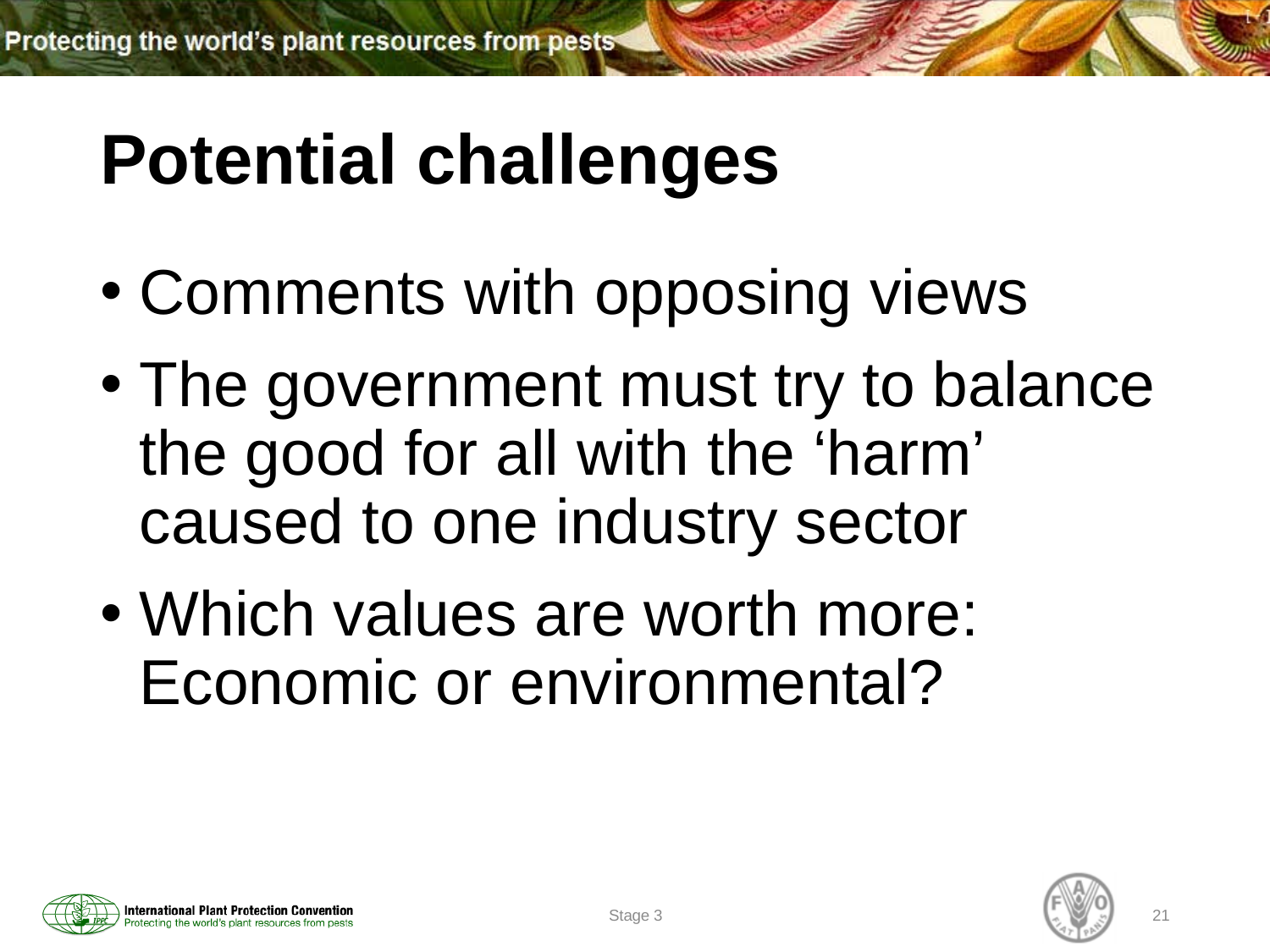

# Potential challenges
Comments with opposing views
The government must try to balance the good for all with the ‘harm’ caused to one industry sector
Which values are worth more: Economic or environmental?
Stage 3
21